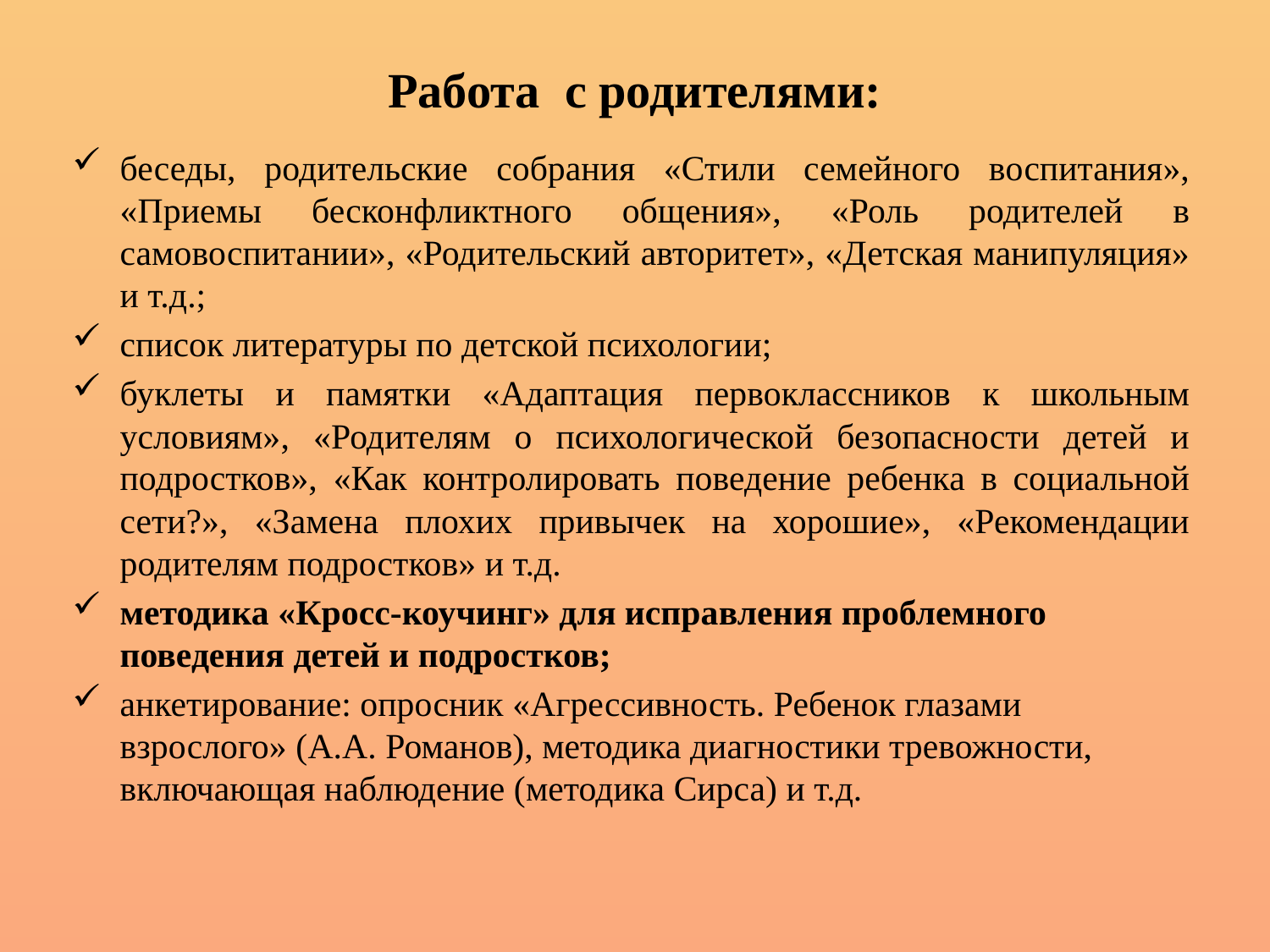

# Работа  с родителями:
беседы, родительские собрания «Стили семейного воспитания», «Приемы бесконфликтного общения», «Роль родителей в самовоспитании», «Родительский авторитет», «Детская манипуляция» и т.д.;
список литературы по детской психологии;
буклеты и памятки «Адаптация первоклассников к школьным условиям», «Родителям о психологической безопасности детей и подростков», «Как контролировать поведение ребенка в социальной сети?», «Замена плохих привычек на хорошие», «Рекомендации родителям подростков» и т.д.
методика «Кросс-коучинг» для исправления проблемного поведения детей и подростков;
анкетирование: опросник «Агрессивность. Ребенок глазами взрослого» (А.А. Романов), методика диагностики тревожности, включающая наблюдение (методика Сирса) и т.д.